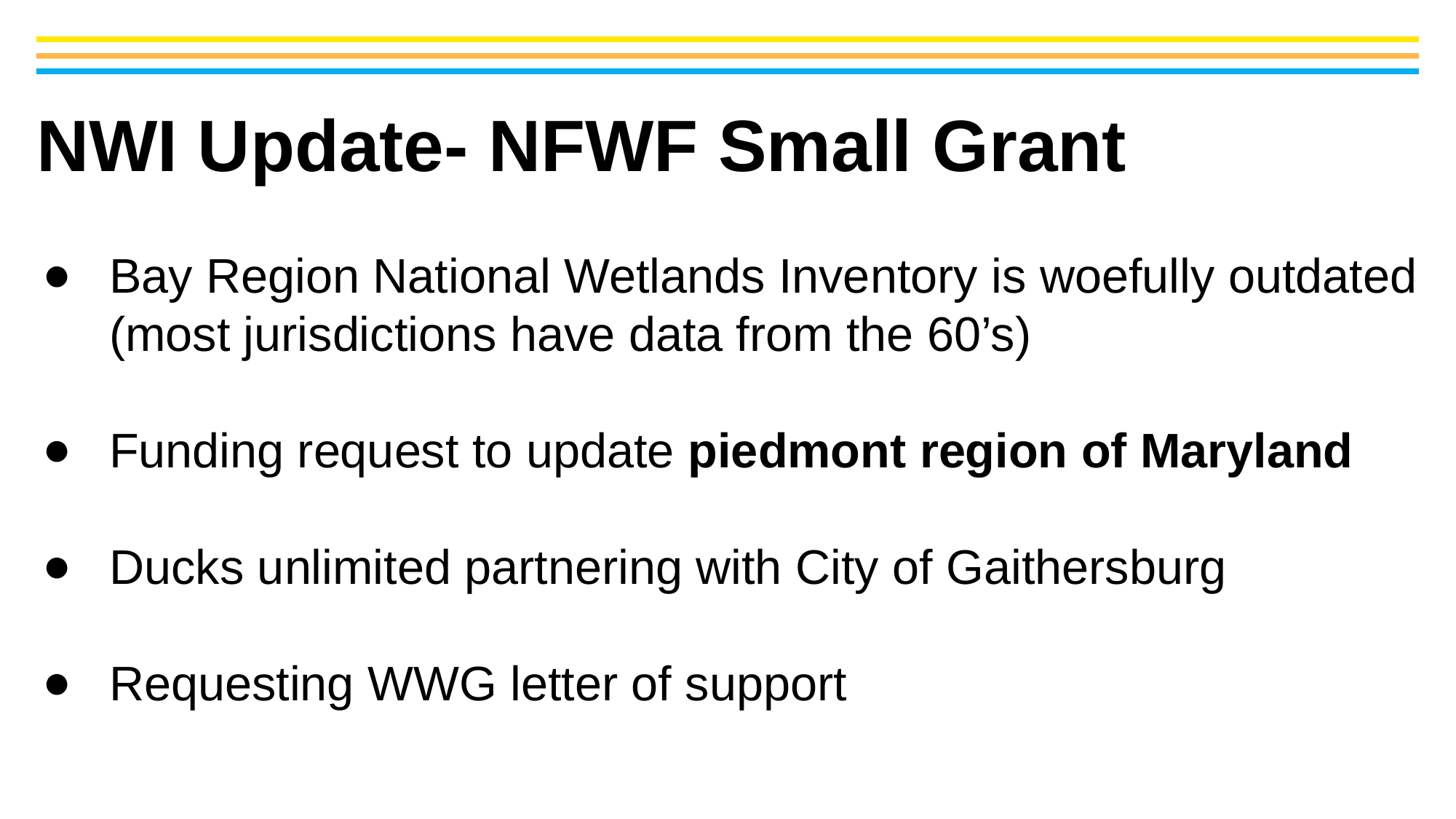

# NWI Update- NFWF Small Grant

Bay Region National Wetlands Inventory is woefully outdated (most jurisdictions have data from the 60’s)

Funding request to update piedmont region of Maryland

Ducks unlimited partnering with City of Gaithersburg

Requesting WWG letter of support